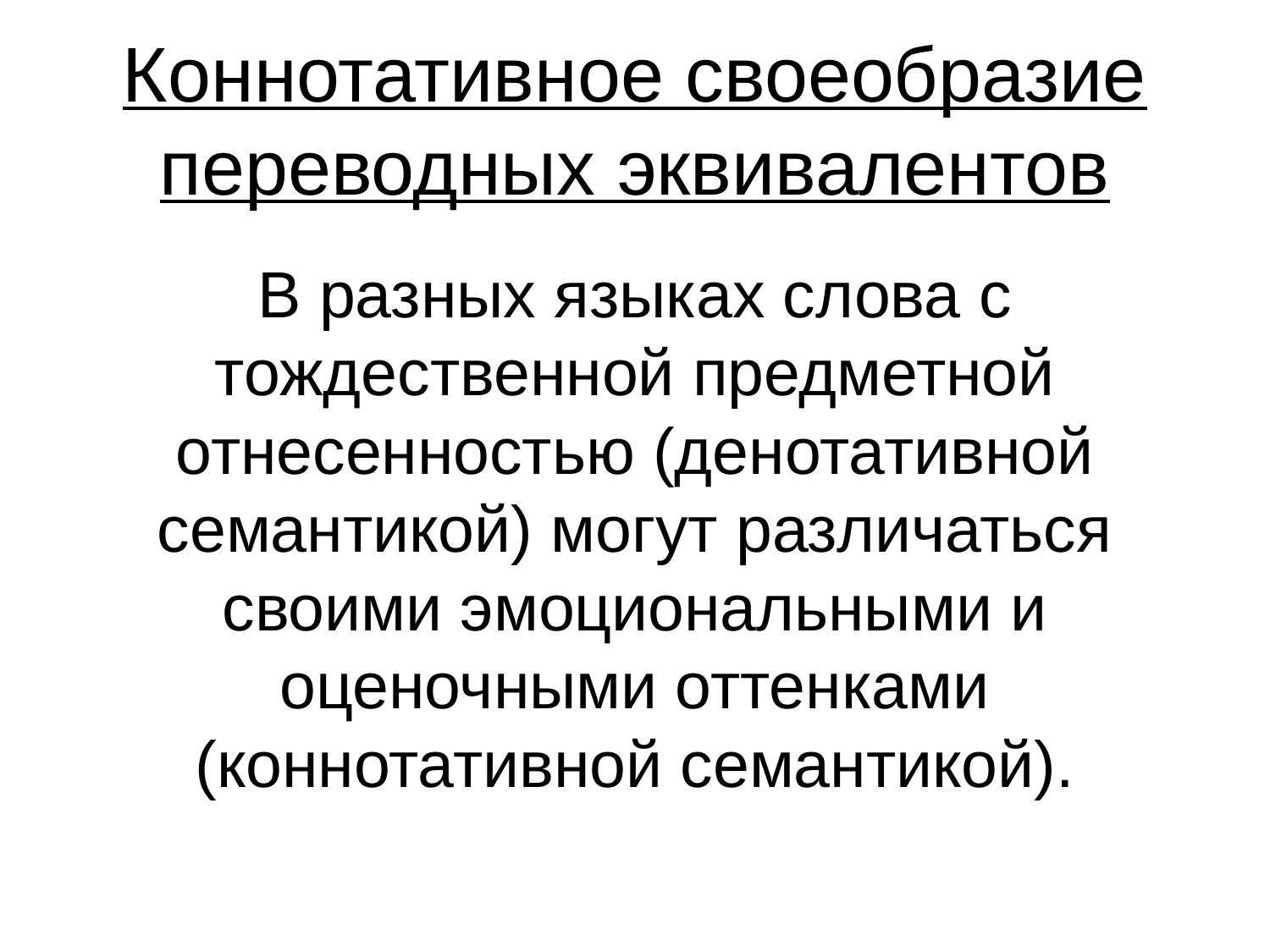

# Коннотативное своеобразие переводных эквивалентов
В разных языках слова с тождественной предметной отнесенностью (денотативной семантикой) могут различаться своими эмоциональными и оценочными оттенками (коннотативной семантикой).